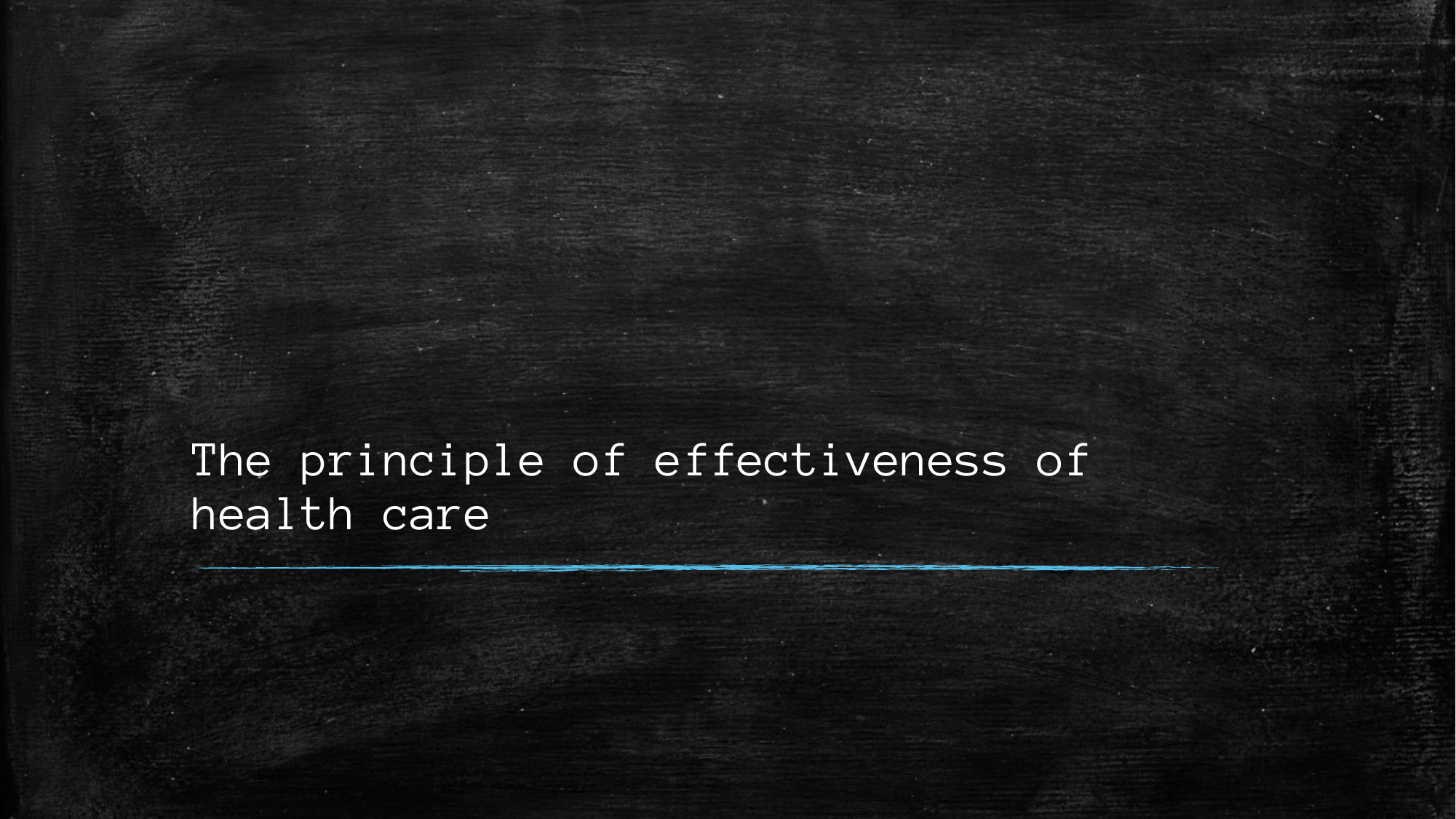

# The principle of effectiveness of health care